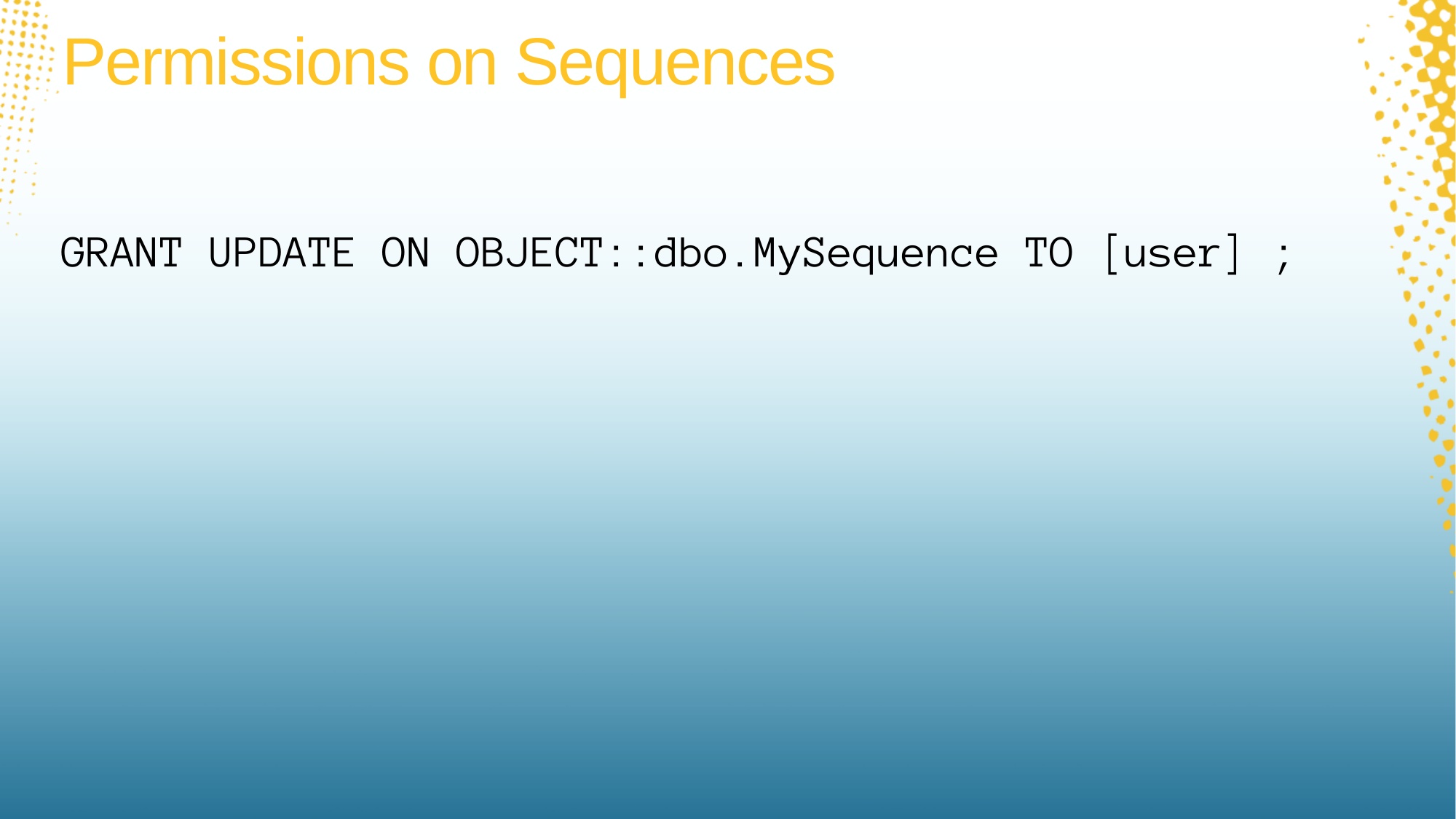

# Permissions on Sequences
GRANT UPDATE ON OBJECT::dbo.MySequence TO [user] ;